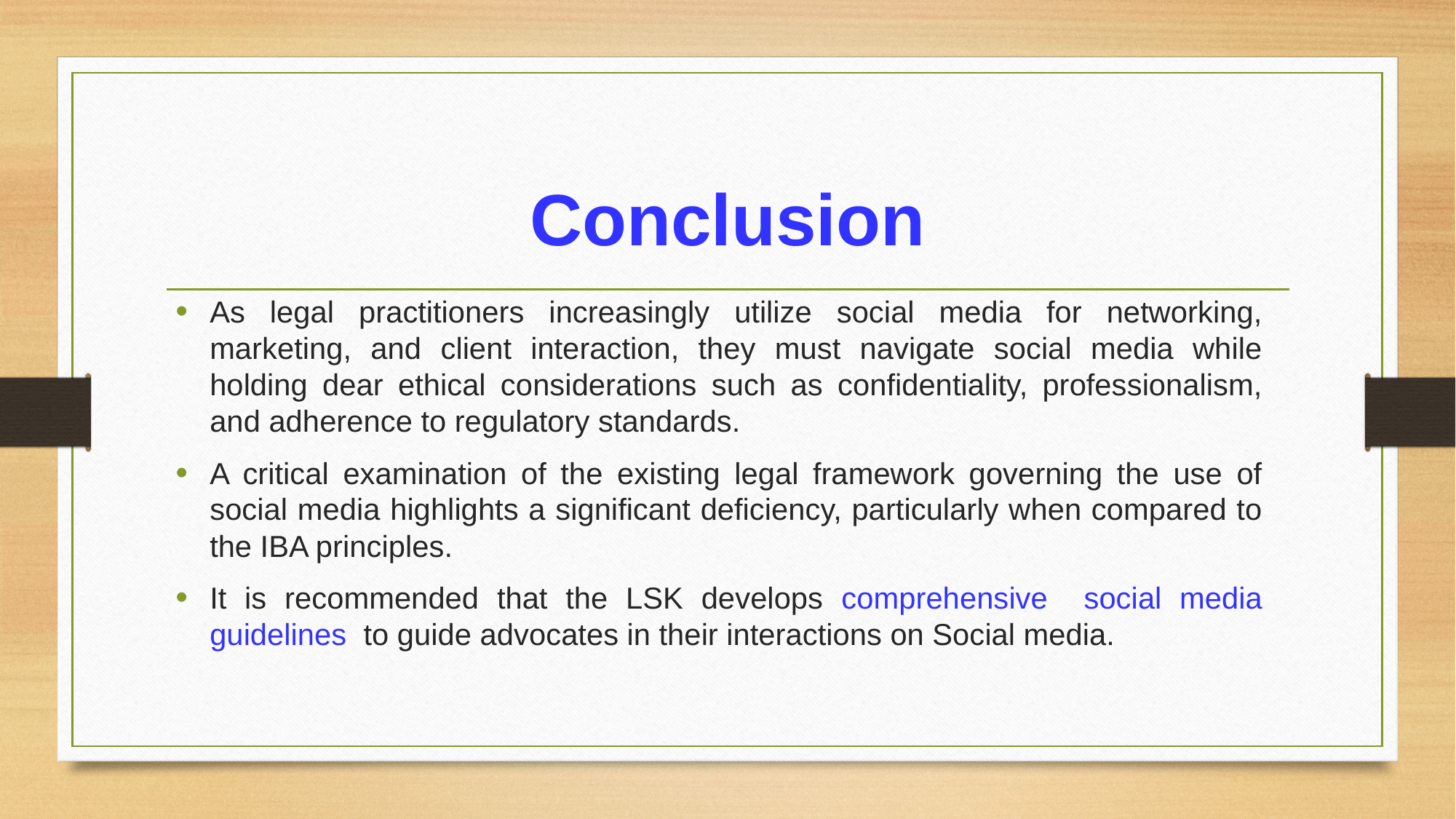

# Conclusion
As legal practitioners increasingly utilize social media for networking, marketing, and client interaction, they must navigate social media while holding dear ethical considerations such as confidentiality, professionalism, and adherence to regulatory standards.
A critical examination of the existing legal framework governing the use of social media highlights a significant deficiency, particularly when compared to the IBA principles.
It is recommended that the LSK develops comprehensive  social media guidelines  to guide advocates in their interactions on Social media.